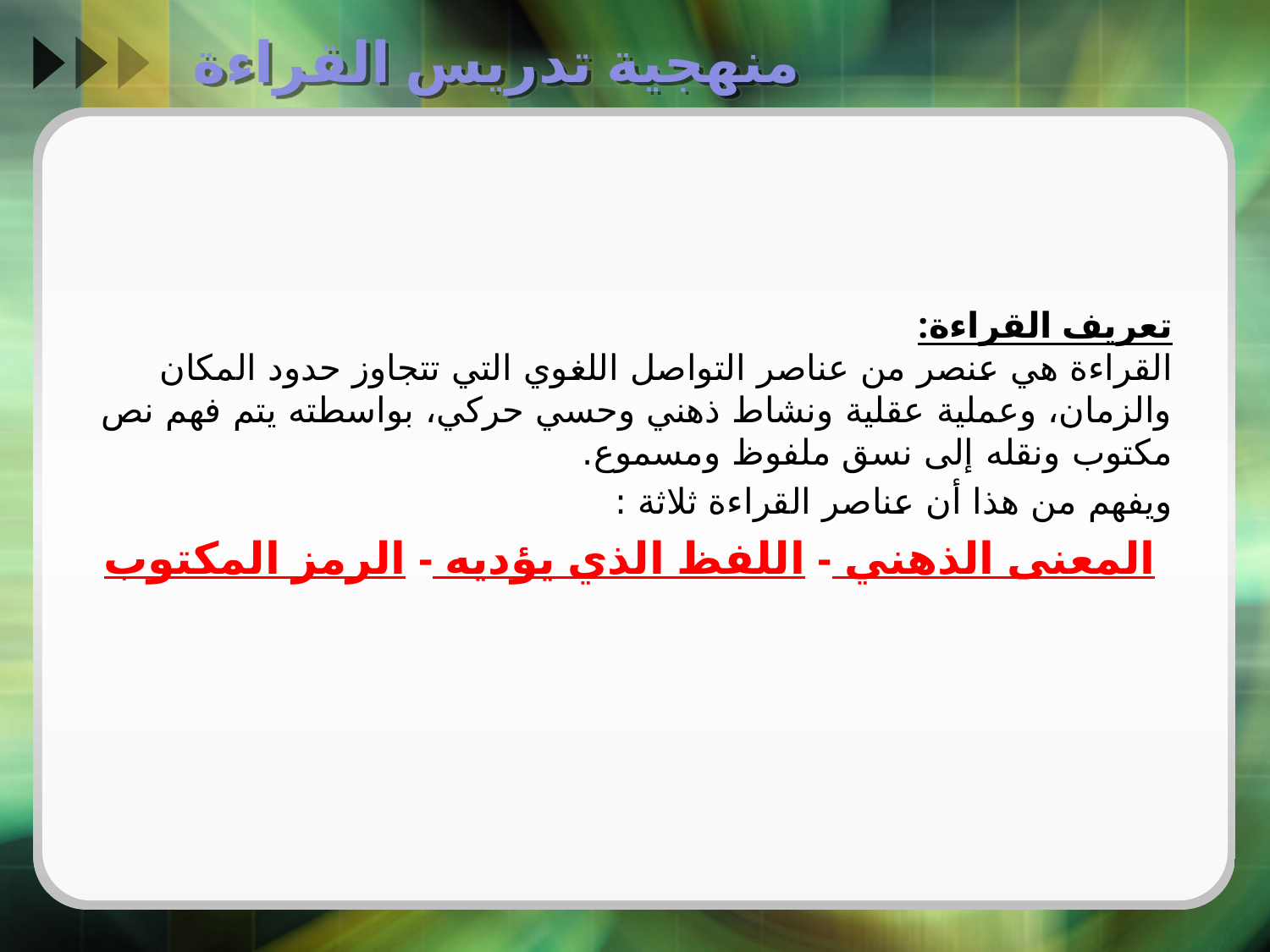

# منهجية تدريس القراءة
تعريف القراءة:
القراءة هي عنصر من عناصر التواصل اللغوي التي تتجاوز حدود المكان والزمان، وعملية عقلية ونشاط ذهني وحسي حركي، بواسطته يتم فهم نص مكتوب ونقله إلى نسق ملفوظ ومسموع.
ويفهم من هذا أن عناصر القراءة ثلاثة :
المعنى الذهني - اللفظ الذي يؤديه - الرمز المكتوب